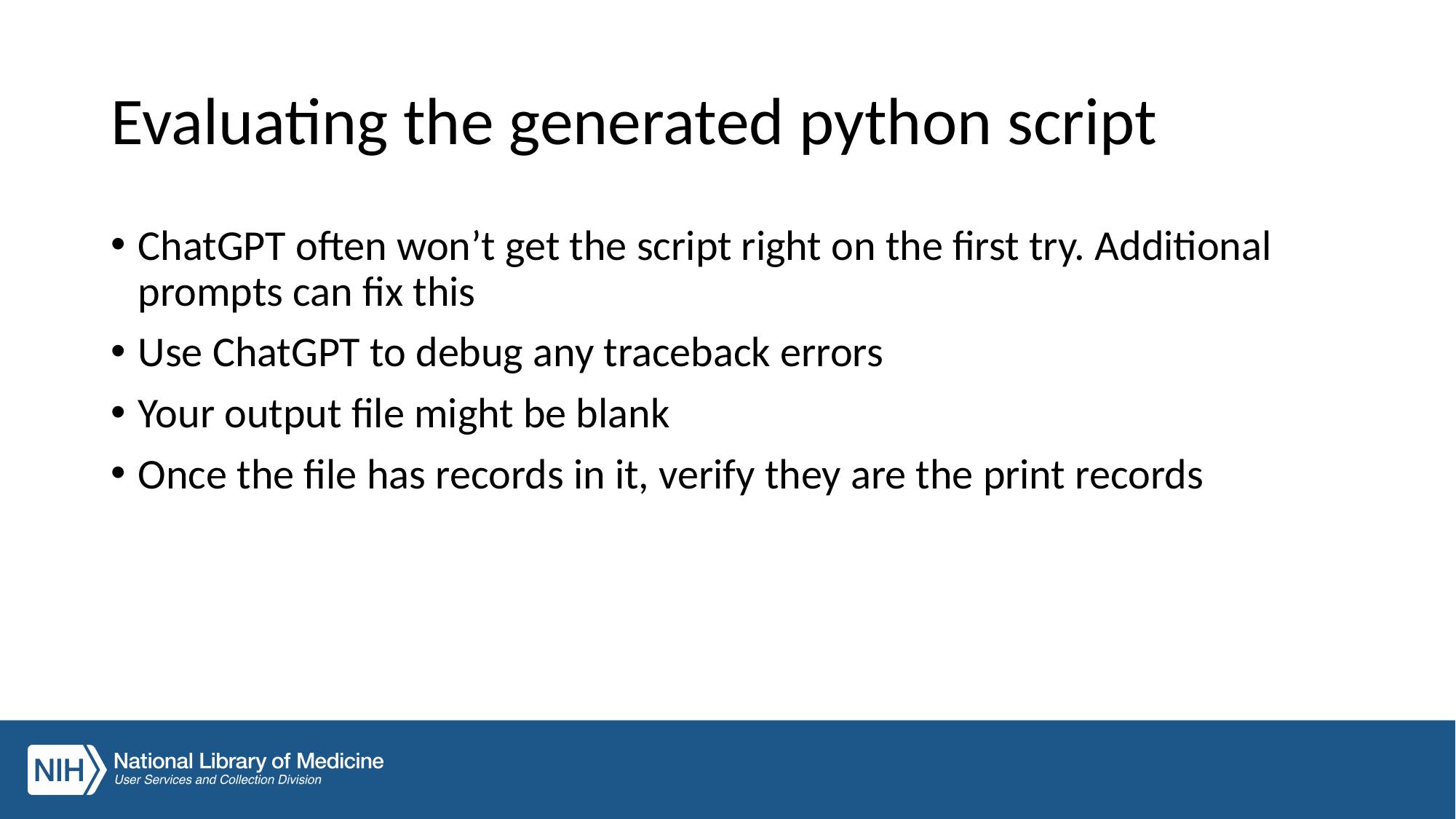

# Evaluating the generated python script
ChatGPT often won’t get the script right on the first try. Additional prompts can fix this
Use ChatGPT to debug any traceback errors
Your output file might be blank
Once the file has records in it, verify they are the print records